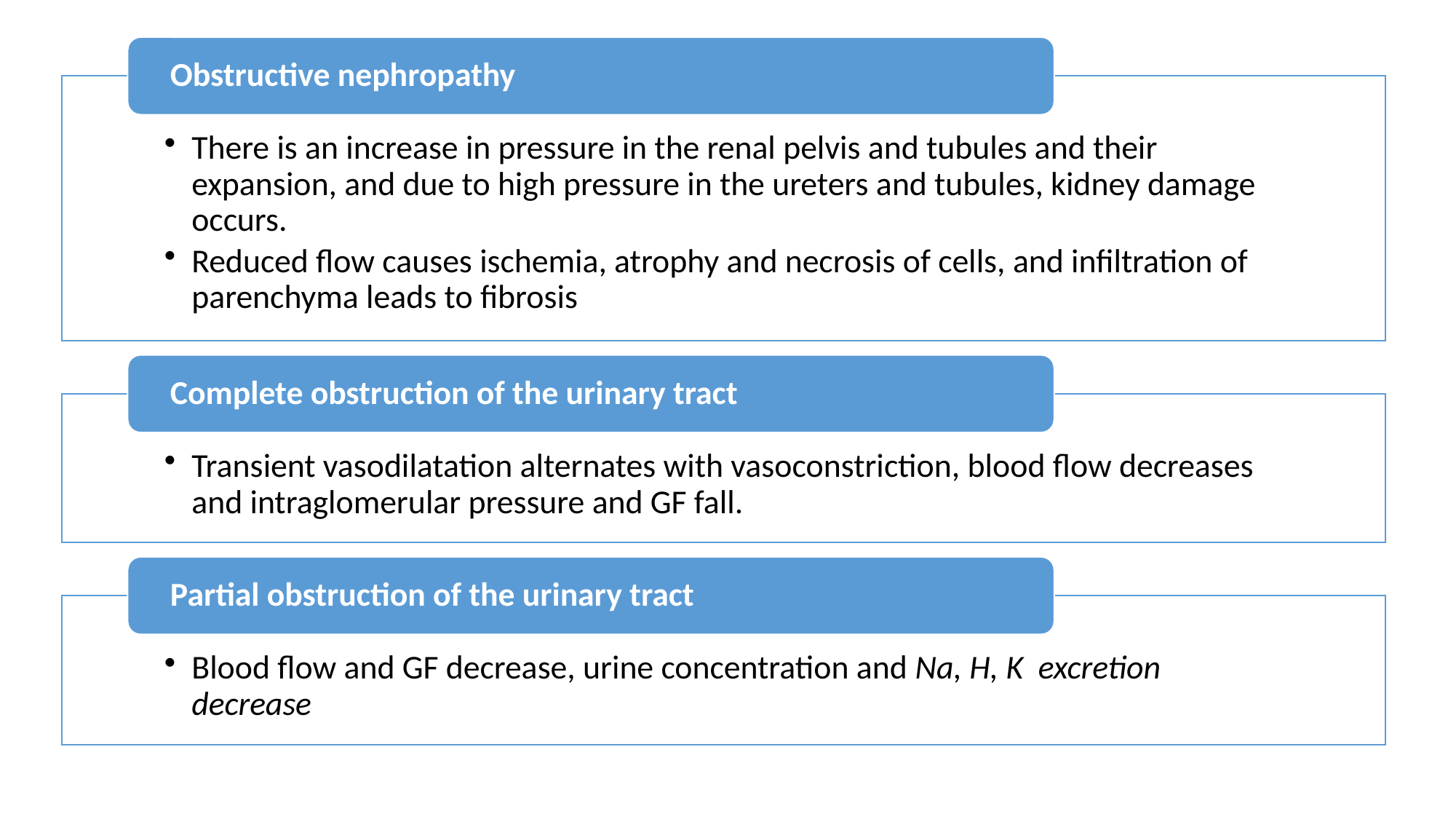

There is an increase in pressure in the renal pelvis and tubules and their expansion, and due to high pressure in the ureters and tubules, kidney damage occurs.
Reduced flow causes ischemia, atrophy and necrosis of cells, and infiltration of parenchyma leads to fibrosis
Obstructive nephropathy
Transient vasodilatation alternates with vasoconstriction, blood flow decreases and intraglomerular pressure and GF fall.
Complete obstruction of the urinary tract
Blood flow and GF decrease, urine concentration and Na, H, K  excretion decrease
Partial obstruction of the urinary tract